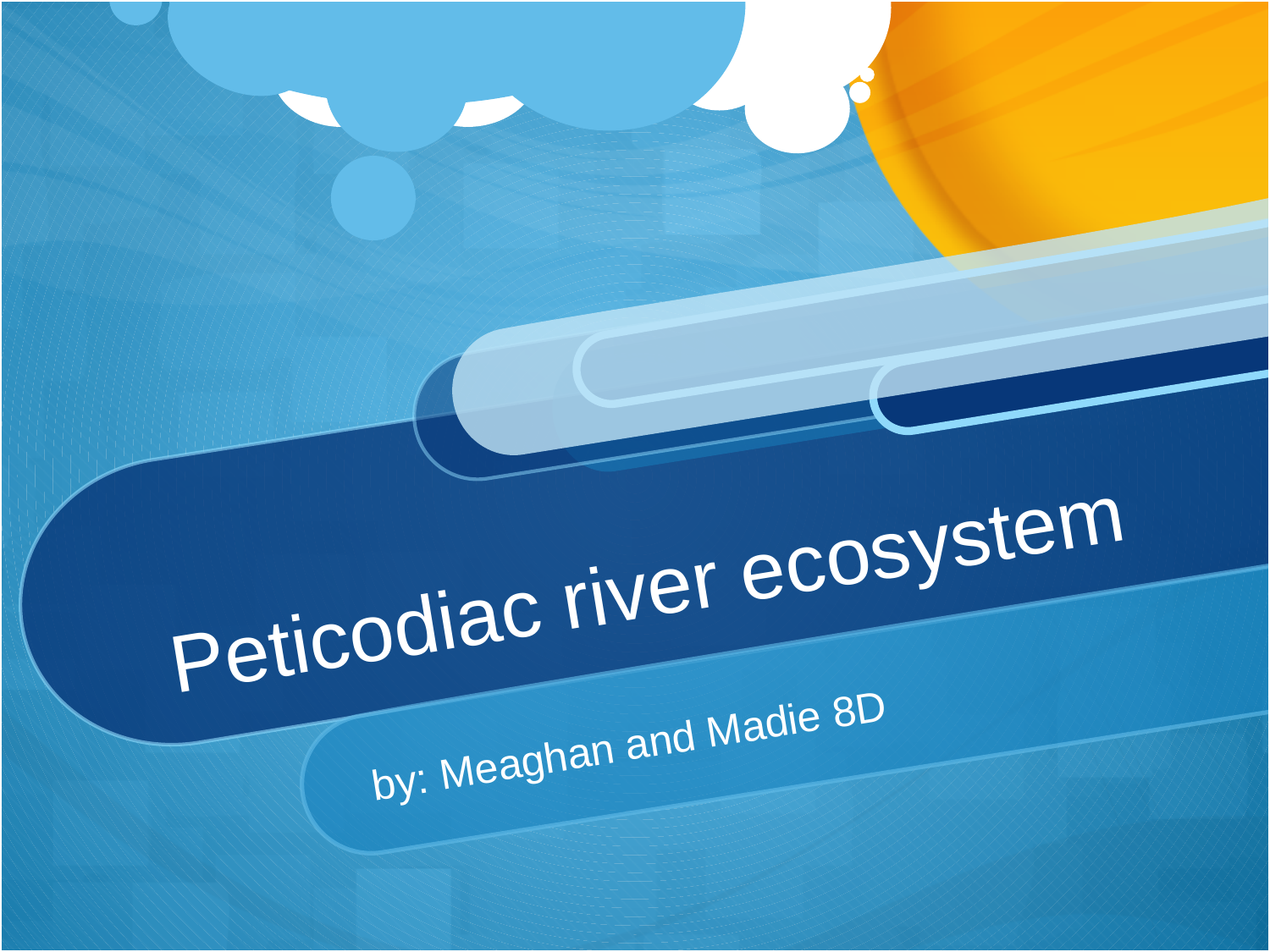

# Peticodiac river ecosystem
by: Meaghan and Madie 8D